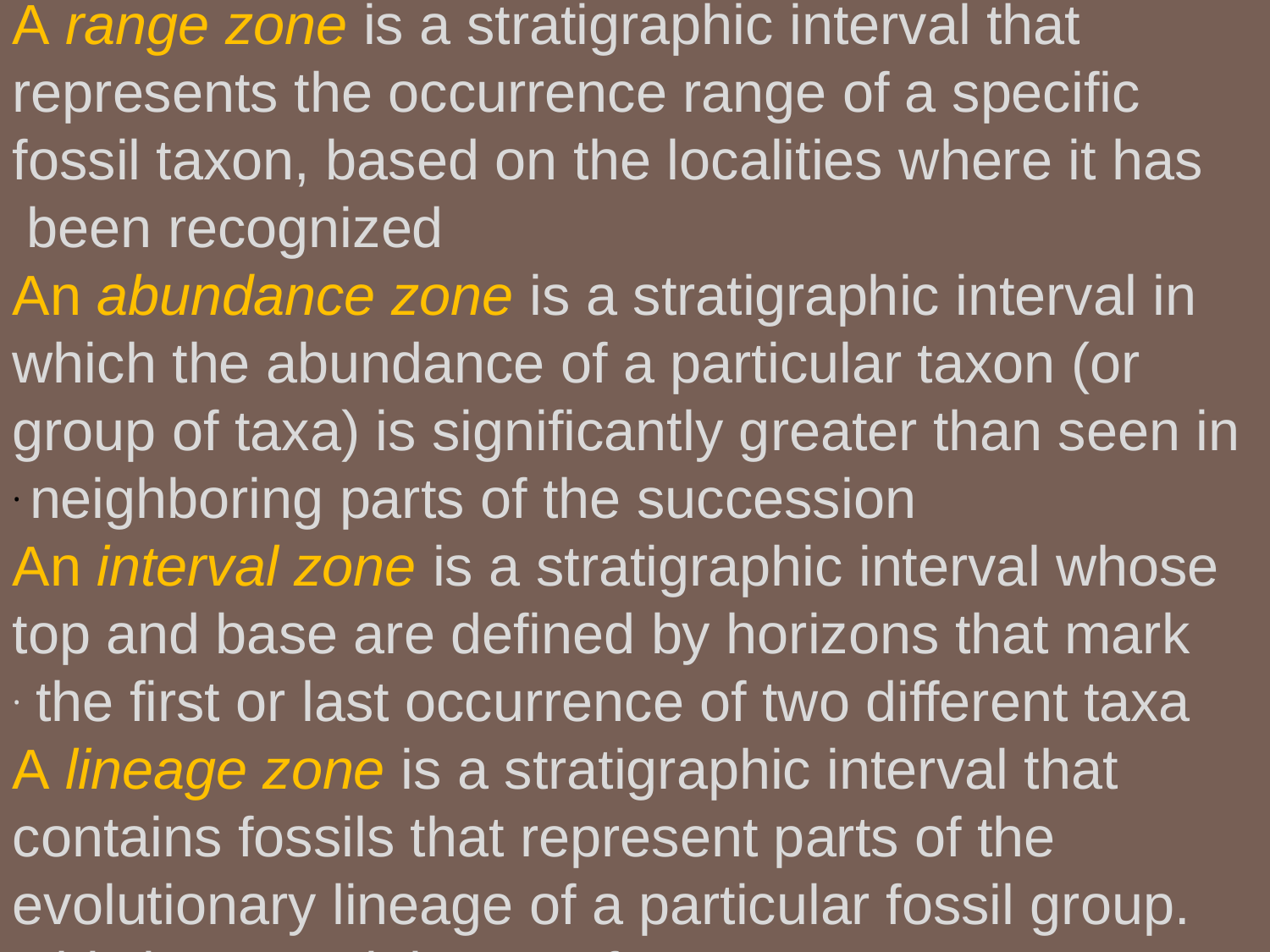

A range zone is a stratigraphic interval that represents the occurrence range of a specific fossil taxon, based on the localities where it has been recognized
An abundance zone is a stratigraphic interval in which the abundance of a particular taxon (or group of taxa) is significantly greater than seen in neighboring parts of the succession .
An interval zone is a stratigraphic interval whose top and base are defined by horizons that mark the first or last occurrence of two different taxa .
A lineage zone is a stratigraphic interval that contains fossils that represent parts of the evolutionary lineage of a particular fossil group. This is a special case of a range zone.